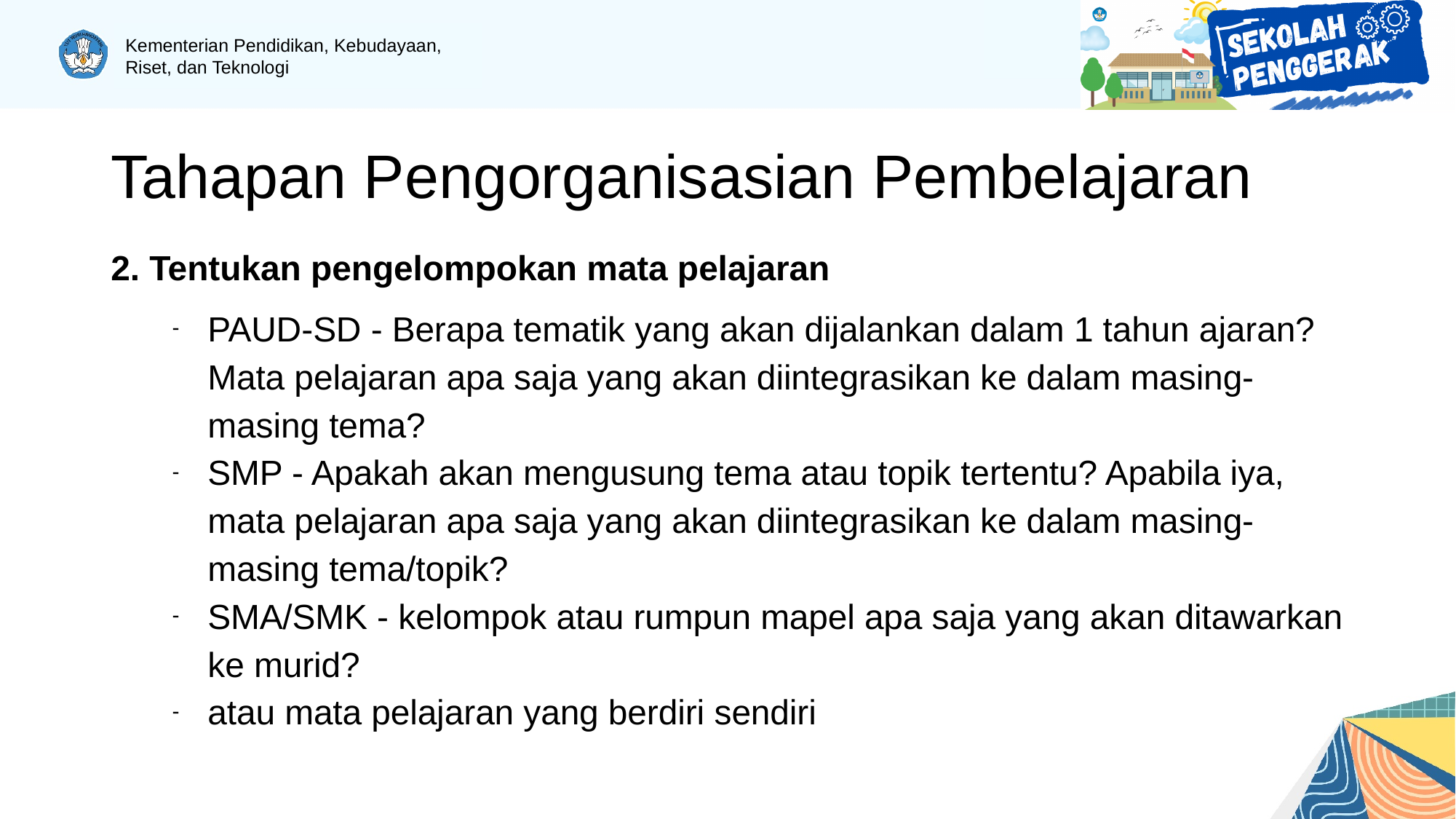

# Tahapan Pengorganisasian Pembelajaran
2. Tentukan pengelompokan mata pelajaran
PAUD-SD - Berapa tematik yang akan dijalankan dalam 1 tahun ajaran? Mata pelajaran apa saja yang akan diintegrasikan ke dalam masing-masing tema?
SMP - Apakah akan mengusung tema atau topik tertentu? Apabila iya, mata pelajaran apa saja yang akan diintegrasikan ke dalam masing-masing tema/topik?
SMA/SMK - kelompok atau rumpun mapel apa saja yang akan ditawarkan ke murid?
atau mata pelajaran yang berdiri sendiri